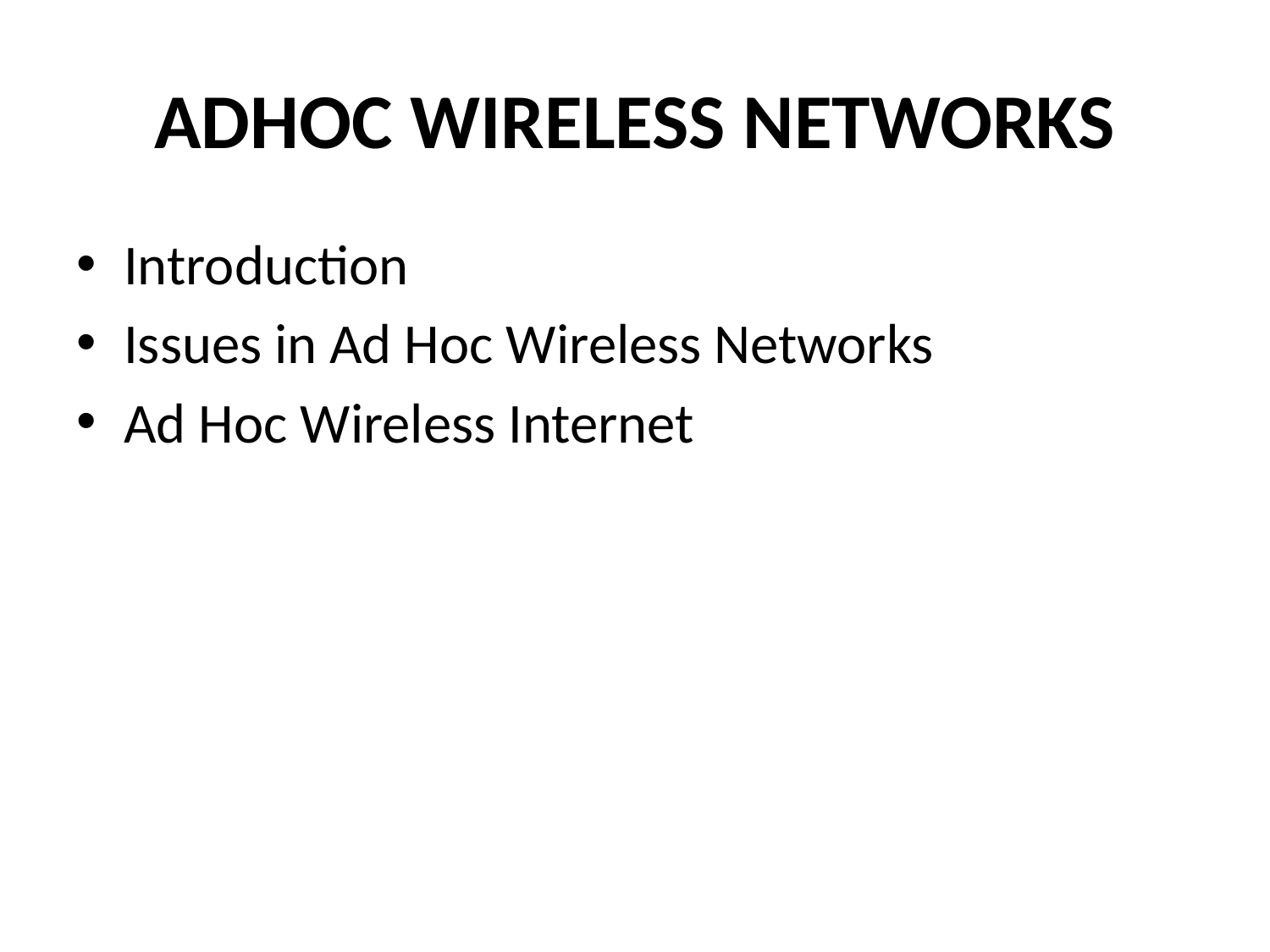

# ADHOC WIRELESS NETWORKS
Introduction
Issues in Ad Hoc Wireless Networks
Ad Hoc Wireless Internet